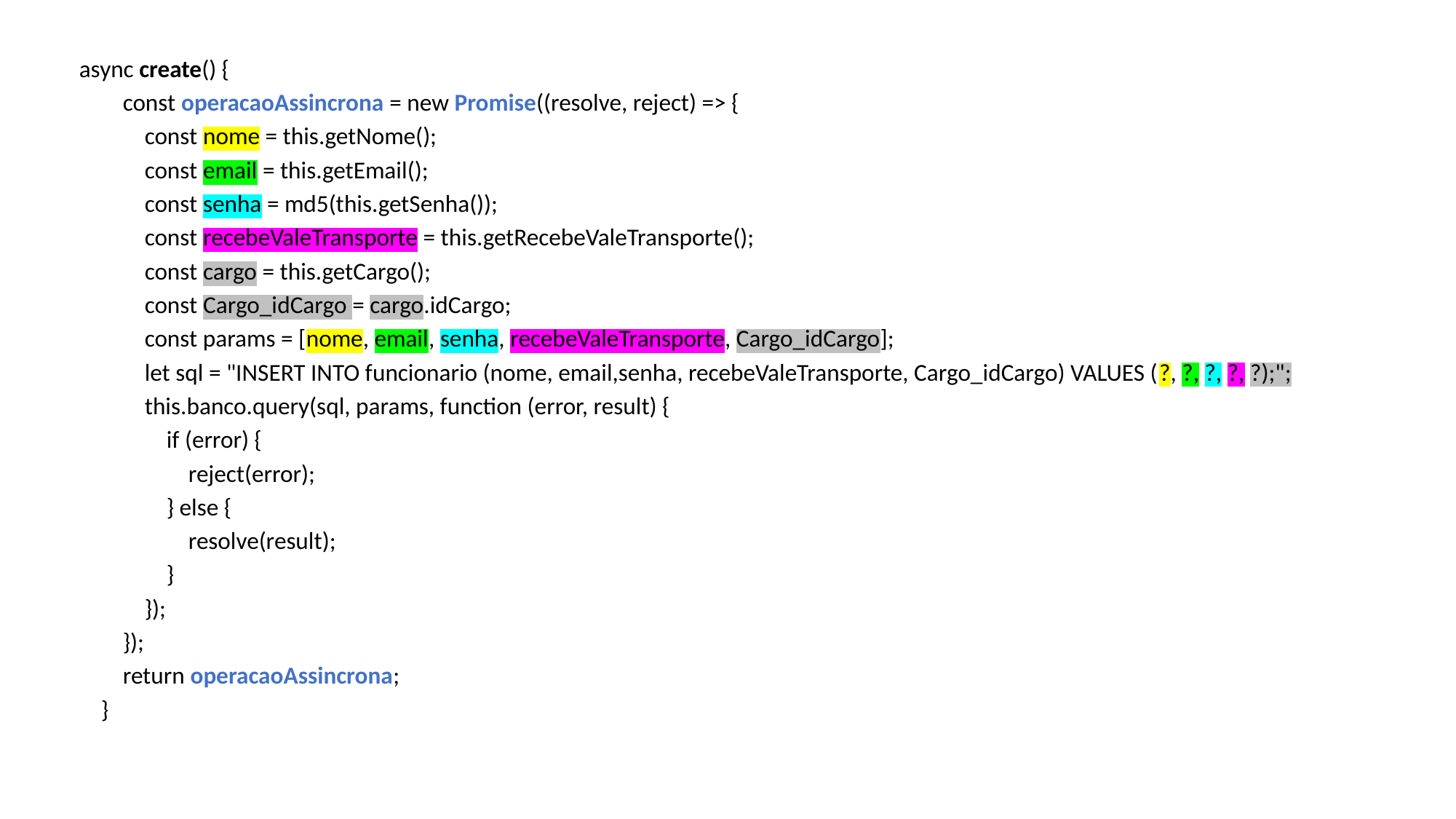

async create() {
        const operacaoAssincrona = new Promise((resolve, reject) => {
            const nome = this.getNome();
            const email = this.getEmail();
            const senha = md5(this.getSenha());
            const recebeValeTransporte = this.getRecebeValeTransporte();
            const cargo = this.getCargo();
            const Cargo_idCargo = cargo.idCargo;
            const params = [nome, email, senha, recebeValeTransporte, Cargo_idCargo];
            let sql = "INSERT INTO funcionario (nome, email,senha, recebeValeTransporte, Cargo_idCargo) VALUES (?, ?, ?, ?, ?);";
            this.banco.query(sql, params, function (error, result) {
                if (error) {
                    reject(error);
                } else {
                    resolve(result);
                }
            });
        });
        return operacaoAssincrona;
    }